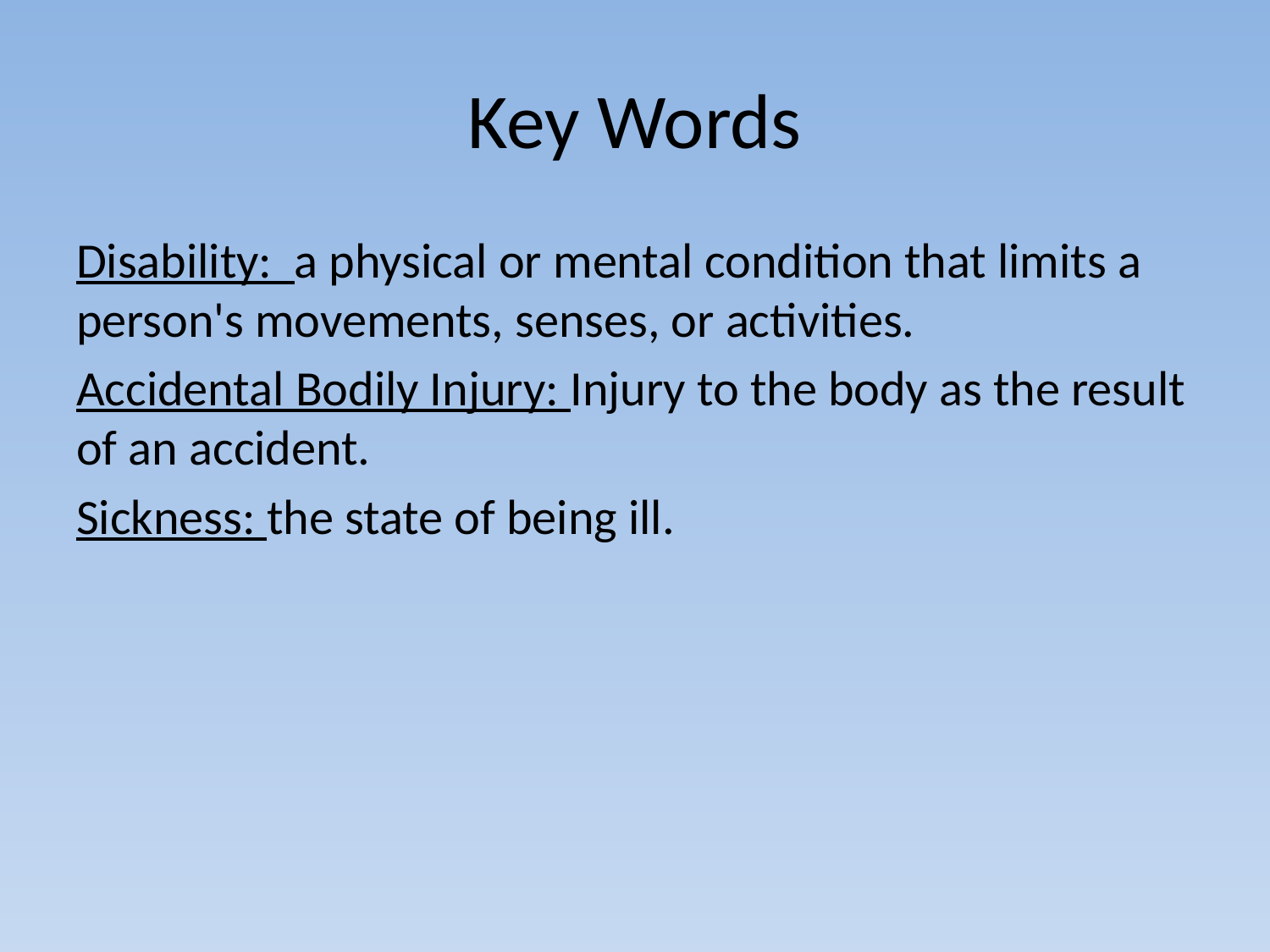

# Key Words
Disability:  a physical or mental condition that limits a person's movements, senses, or activities.
Accidental Bodily Injury: Injury to the body as the result of an accident.
Sickness: the state of being ill.